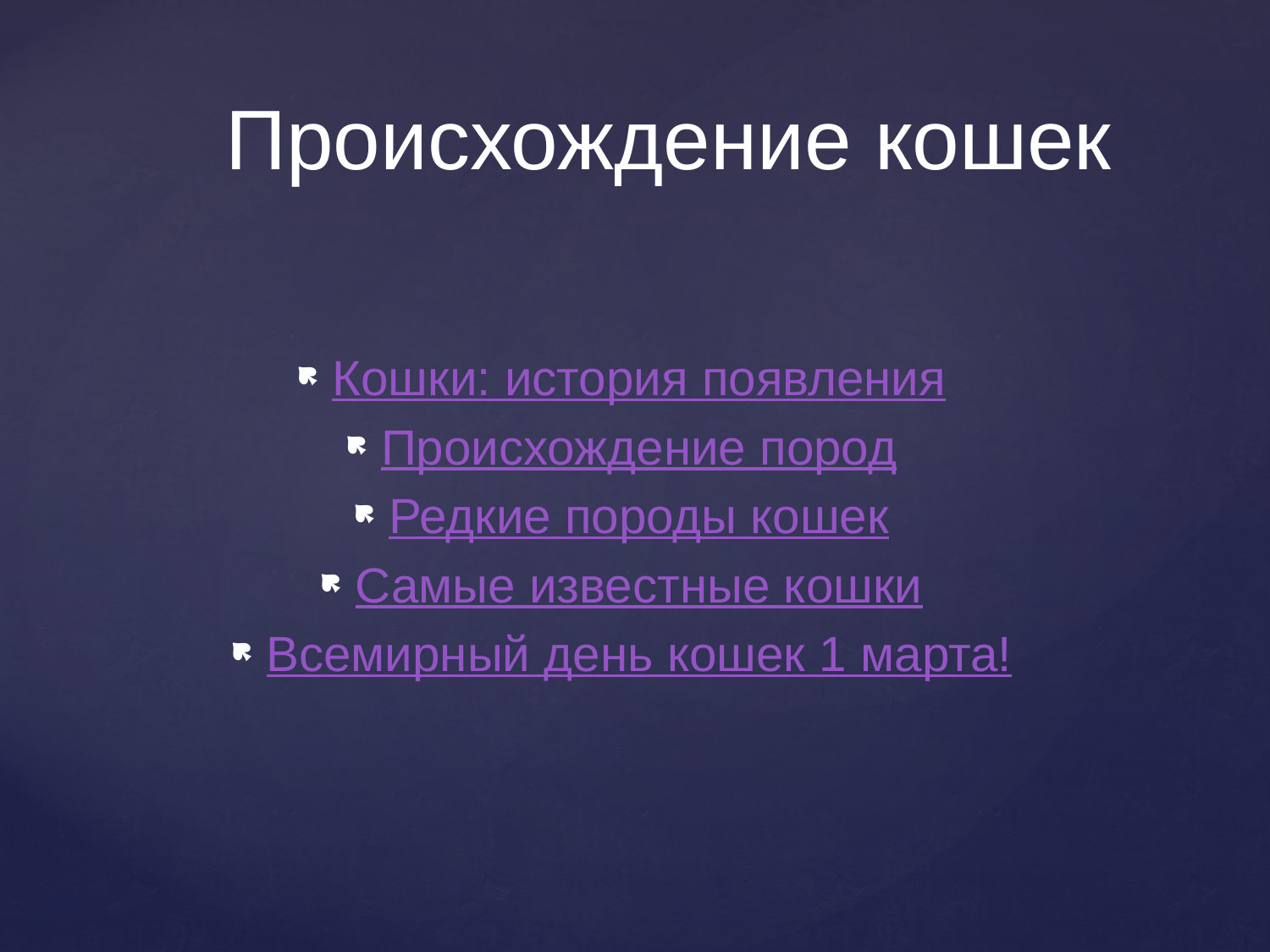

# Происхождение кошек
Кошки: история появления
Происхождение пород
Редкие породы кошек
Самые известные кошки
Всемирный день кошек 1 марта!